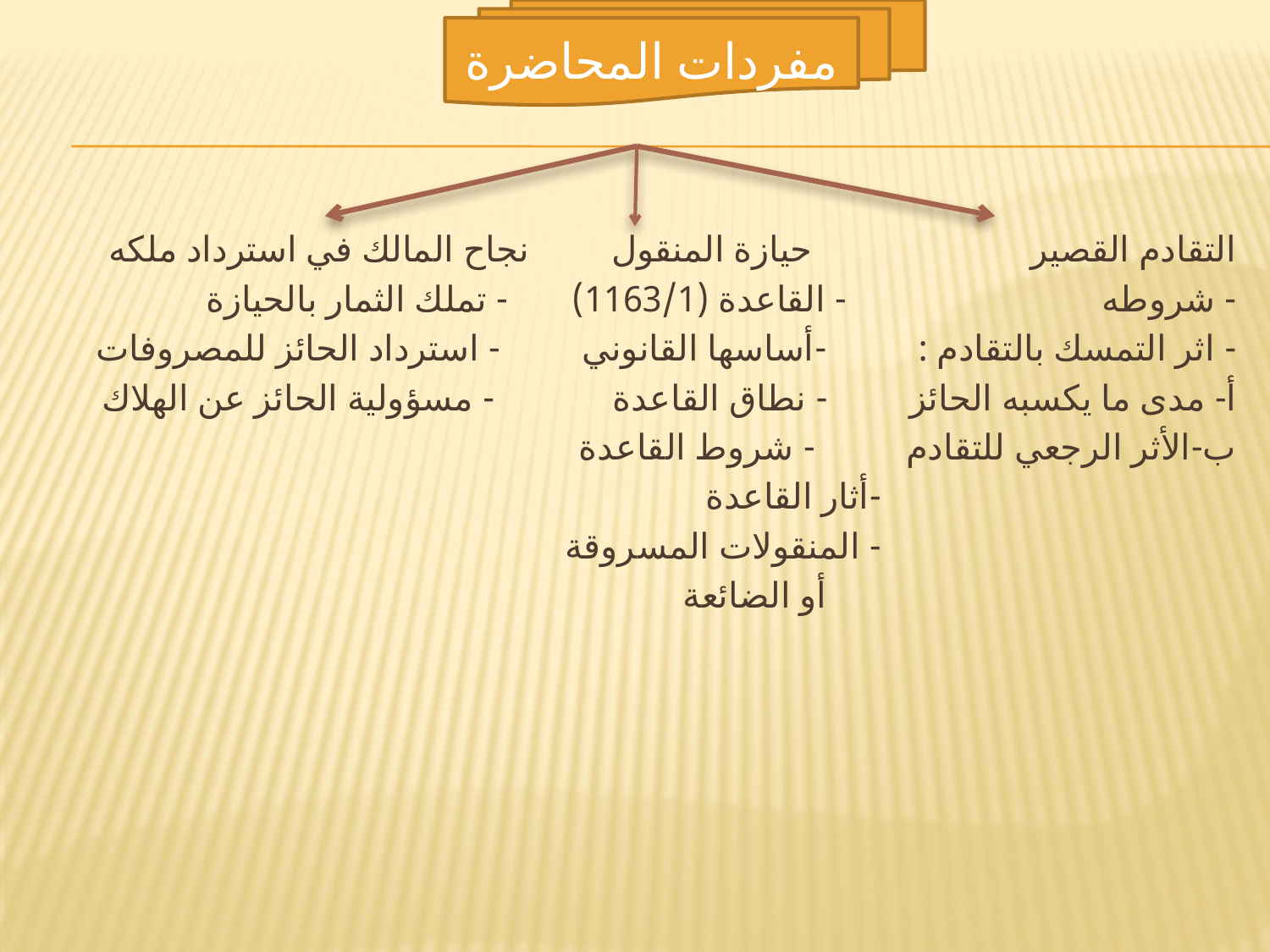

# *
مفردات المحاضرة

التقادم القصير                        حيازة المنقول         نجاح المالك في استرداد ملكه
- شروطه                            - القاعدة (1163/1)       - تملك الثمار بالحيازة
- اثر التمسك بالتقادم :          -أساسها القانوني         - استرداد الحائز للمصروفات
أ- مدى ما يكسبه الحائز         - نطاق القاعدة             - مسؤولية الحائز عن الهلاك
ب-الأثر الرجعي للتقادم          - شروط القاعدة
                                       -أثار القاعدة
                                       - المنقولات المسروقة
                                             أو الضائعة